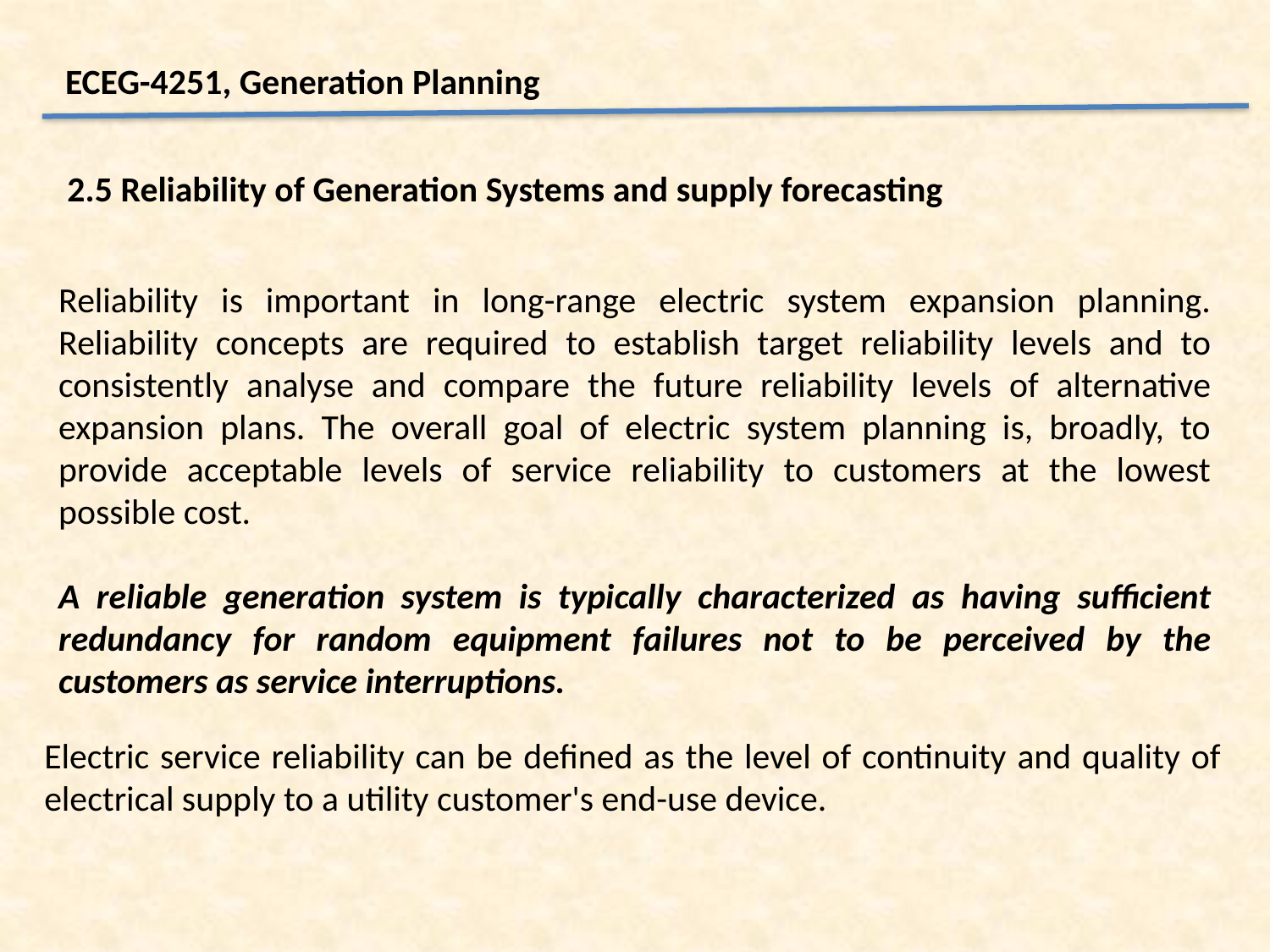

ECEG-4251, Generation Planning
2.5 Reliability of Generation Systems and supply forecasting
Reliability is important in long-range electric system expansion planning. Reliability concepts are required to establish target reliability levels and to consistently analyse and compare the future reliability levels of alternative expansion plans. The overall goal of electric system planning is, broadly, to provide acceptable levels of service reliability to customers at the lowest possible cost.

A reliable generation system is typically characterized as having sufficient redundancy for random equipment failures not to be perceived by the customers as service interruptions.
Electric service reliability can be defined as the level of continuity and quality of electrical supply to a utility customer's end-use device.